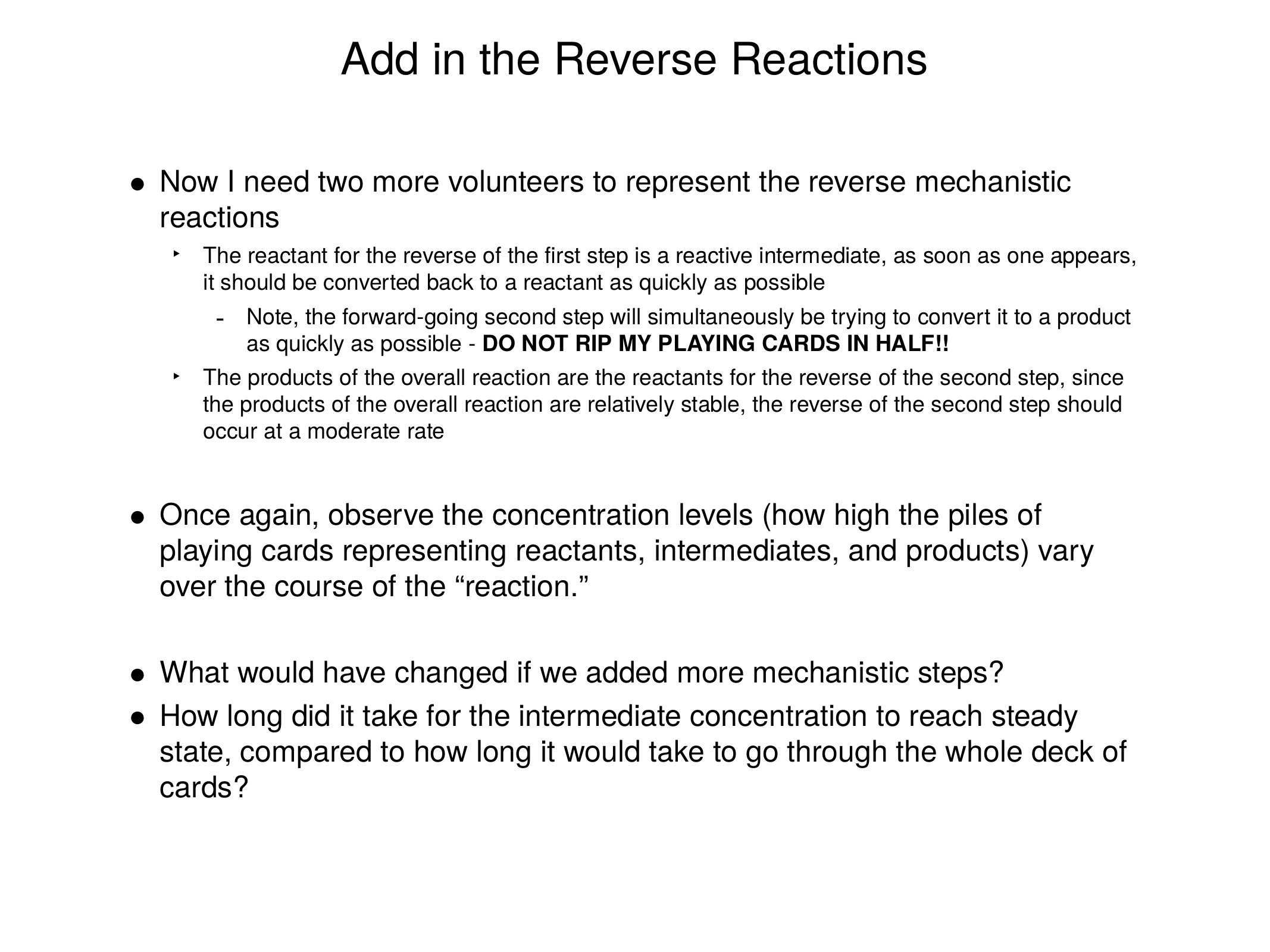

# Add in the Reverse Reactions
Now I need two more volunteers to represent the reverse mechanistic reactions
The reactant for the reverse of the first step is a reactive intermediate, as soon as one appears, it should be converted back to a reactant as quickly as possible
Note, the forward-going second step will simultaneously be trying to convert it to a product as quickly as possible - DO NOT RIP MY PLAYING CARDS IN HALF!!
The products of the overall reaction are the reactants for the reverse of the second step, since the products of the overall reaction are relatively stable, the reverse of the second step should occur at a moderate rate

Once again, observe the concentration levels (how high the piles of playing cards representing reactants, intermediates, and products) vary over the course of the “reaction.”

What would have changed if we added more mechanistic steps?
How long did it take for the intermediate concentration to reach steady state, compared to how long it would take to go through the whole deck of cards?